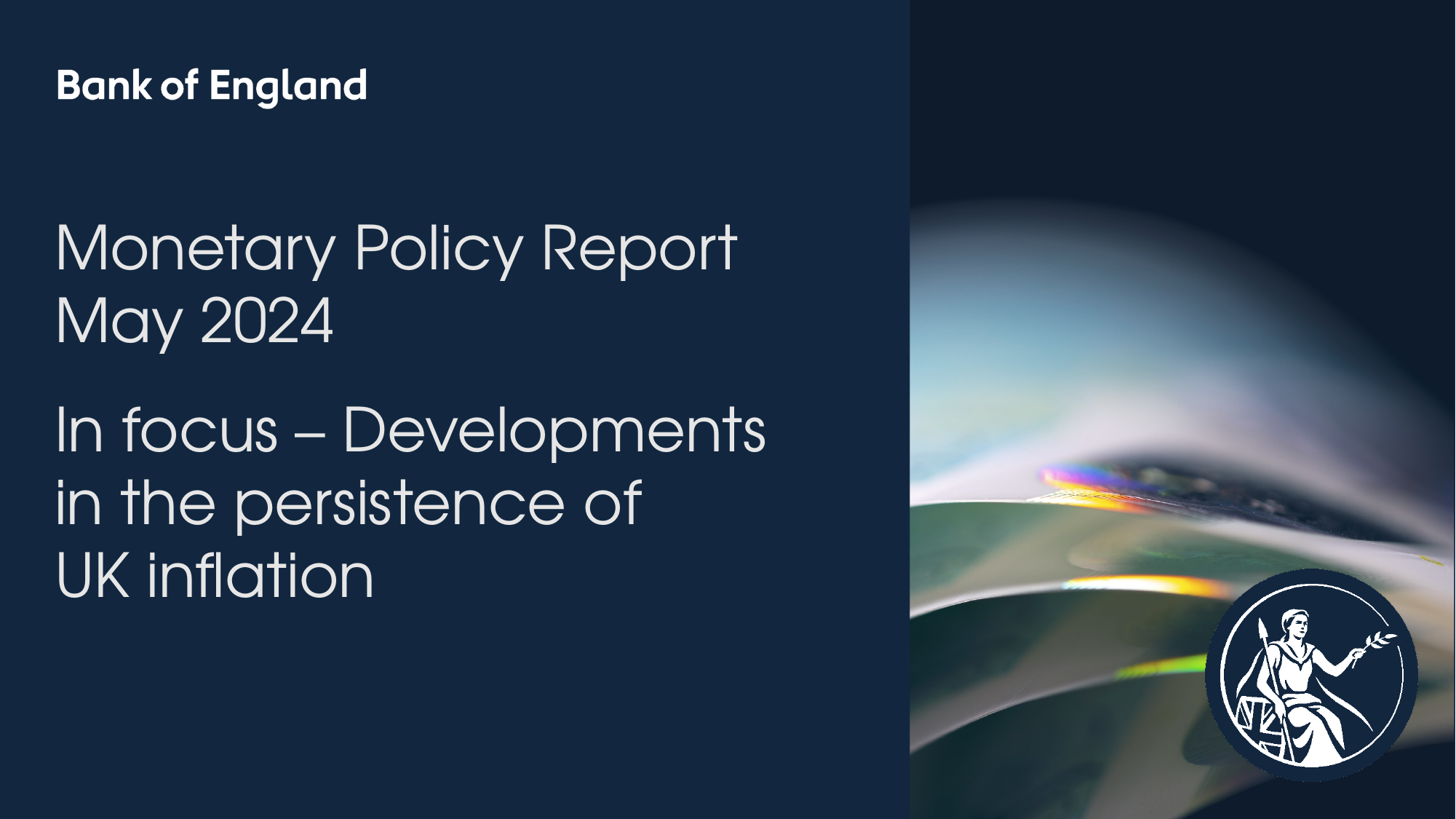

Monetary Policy Report
May 2024
In focus – Developments
in the persistence of
UK inflation